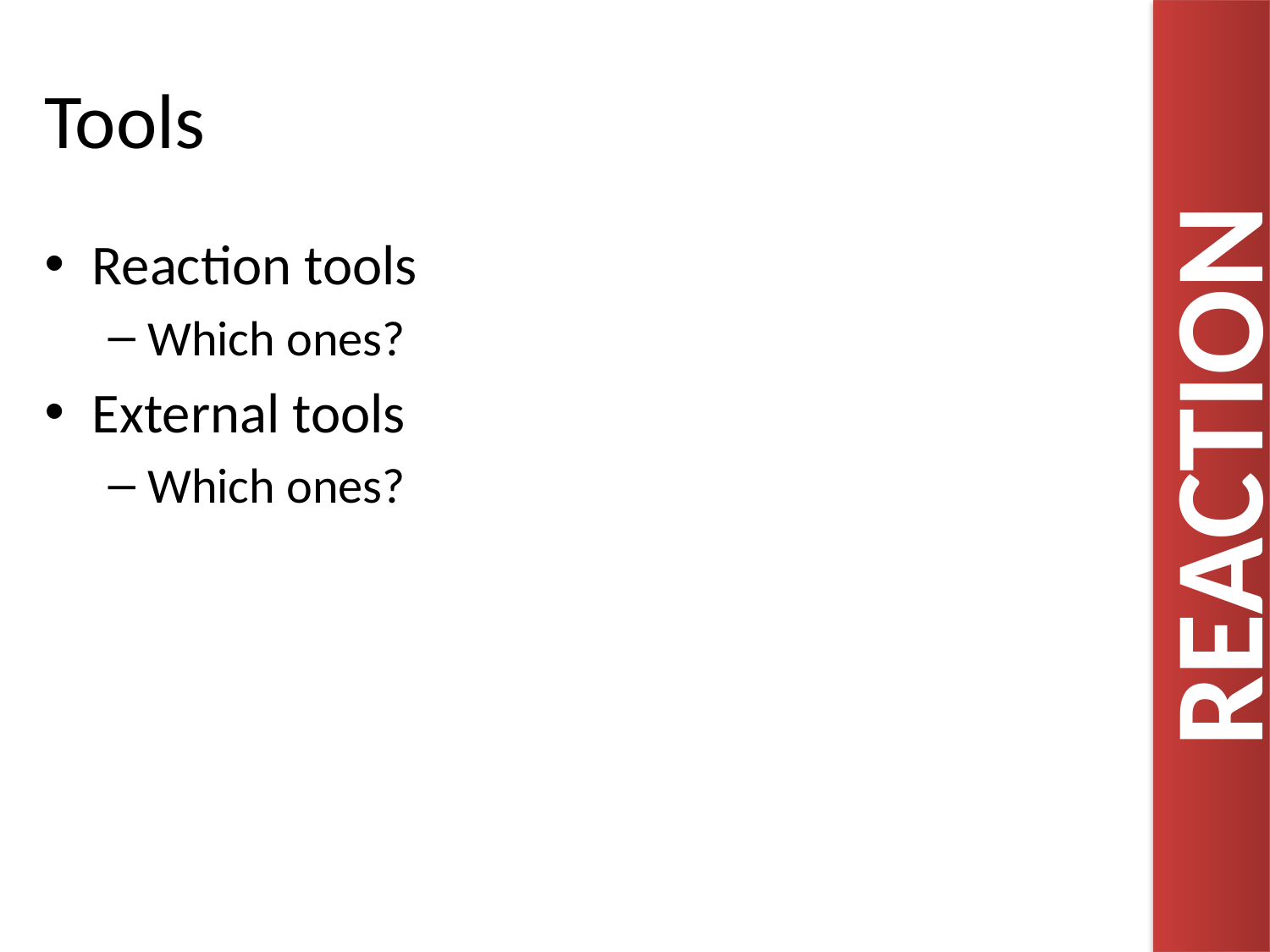

# Tools
Reaction tools
Which ones?
External tools
Which ones?